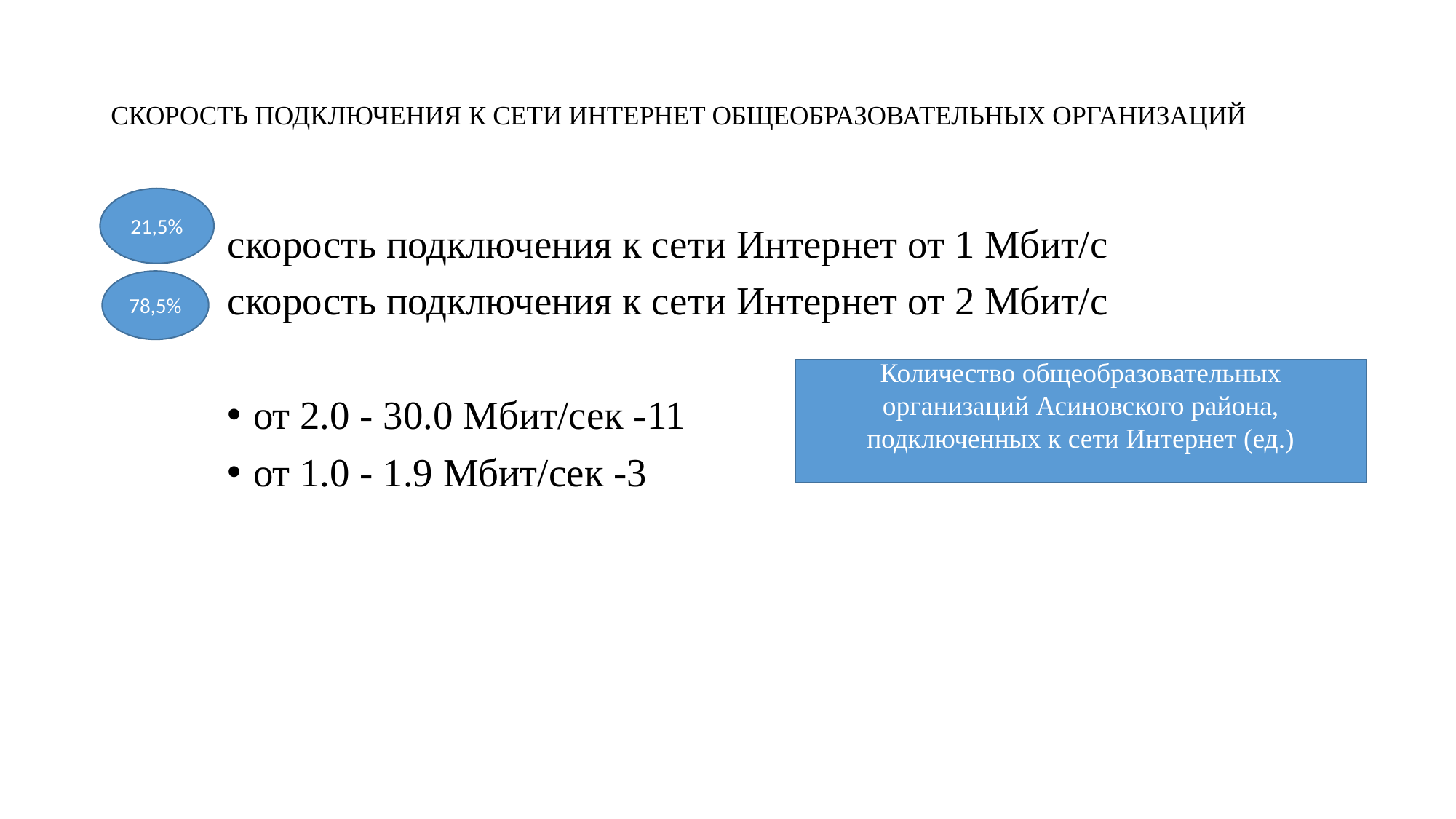

# СКОРОСТЬ ПОДКЛЮЧЕНИЯ К СЕТИ ИНТЕРНЕТ ОБЩЕОБРАЗОВАТЕЛЬНЫХ ОРГАНИЗАЦИЙ
21,5%
скорость подключения к сети Интернет от 1 Мбит/с
скорость подключения к сети Интернет от 2 Мбит/с

от 2.0 - 30.0 Мбит/сек -11
от 1.0 - 1.9 Мбит/сек -3

78,5%
Количество общеобразовательных организаций Асиновского района, подключенных к сети Интернет (ед.)